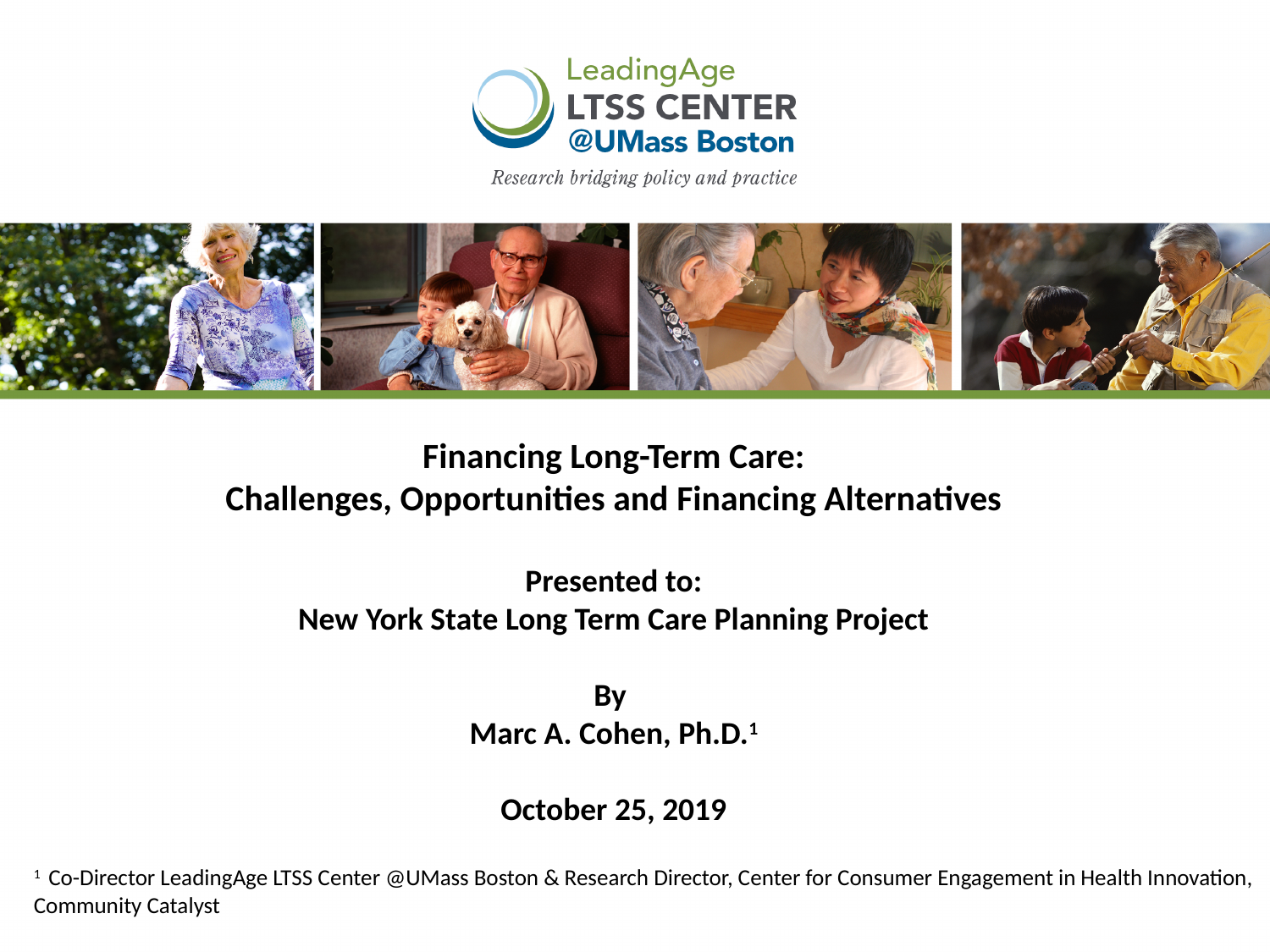

Financing Long-Term Care:
Challenges, Opportunities and Financing Alternatives

Presented to:
New York State Long Term Care Planning Project

By
Marc A. Cohen, Ph.D.1

October 25, 2019
1  Co-Director LeadingAge LTSS Center @UMass Boston & Research Director, Center for Consumer Engagement in Health Innovation, Community Catalyst